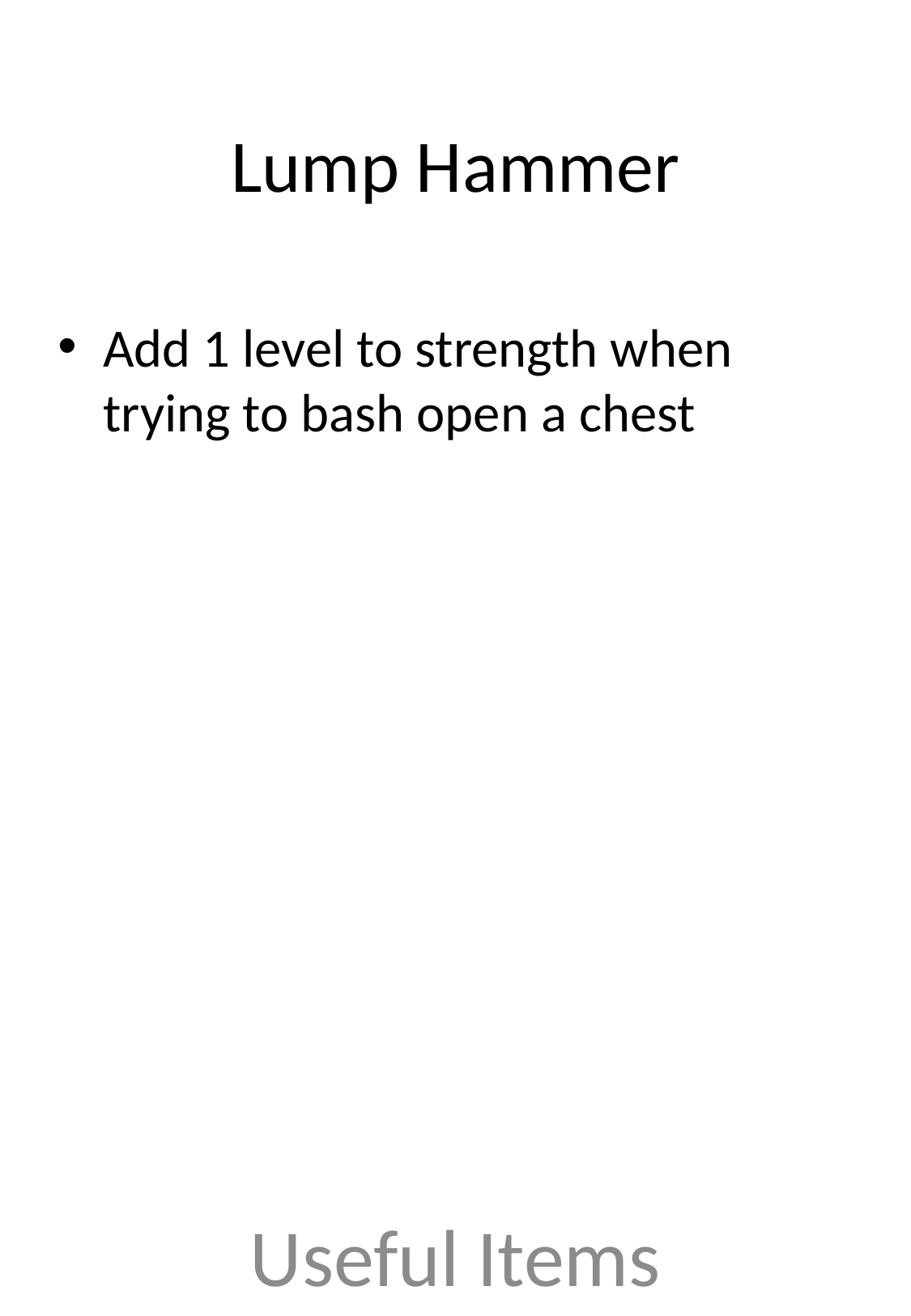

# Lump Hammer
Add 1 level to strength when trying to bash open a chest
Useful Items